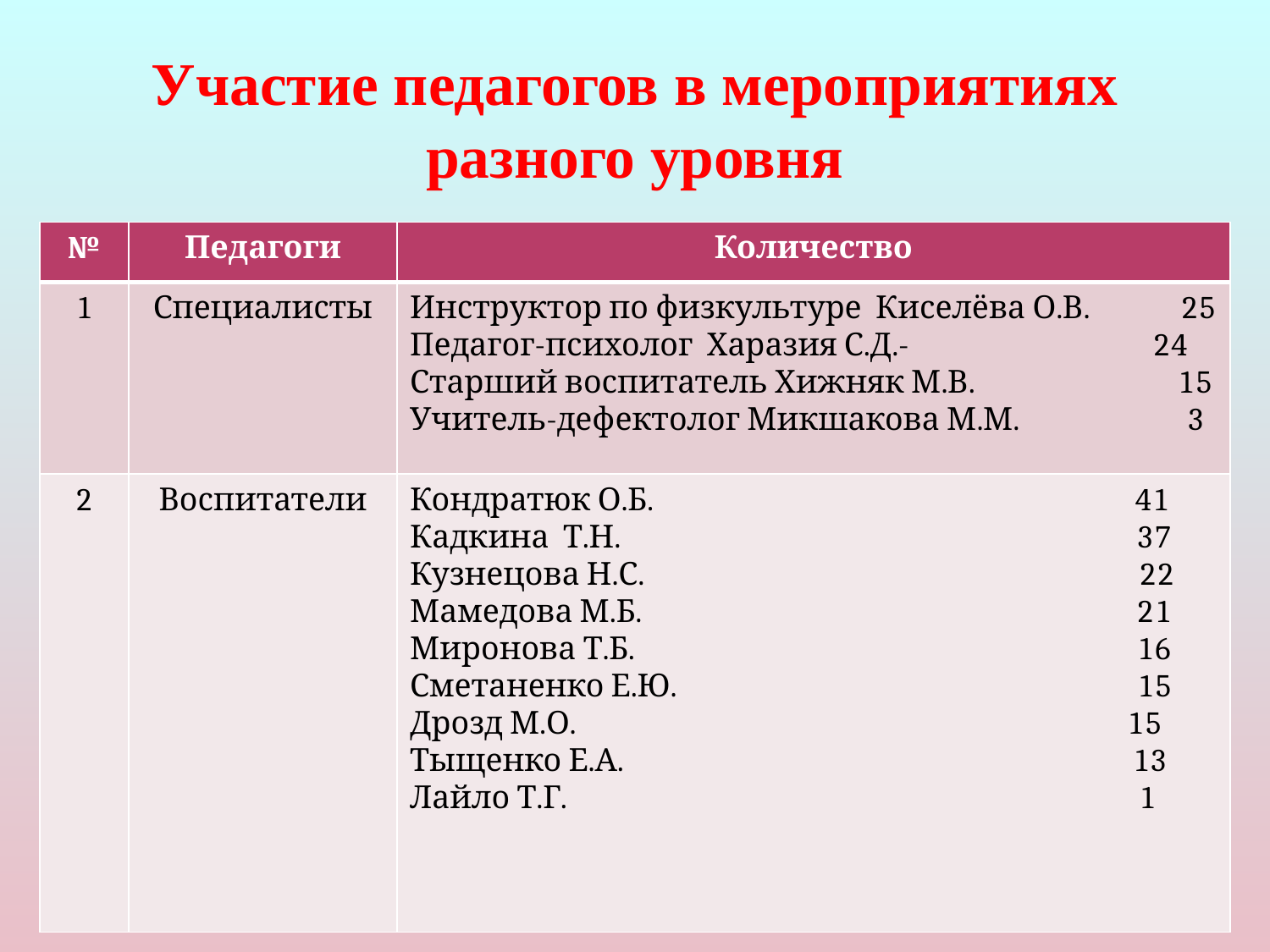

# Участие педагогов в мероприятиях разного уровня
| № | Педагоги | Количество |
| --- | --- | --- |
| 1 | Специалисты | Инструктор по физкультуре Киселёва О.В. 25 Педагог-психолог Харазия С.Д.- 24 Старший воспитатель Хижняк М.В. 15 Учитель-дефектолог Микшакова М.М. 3 |
| 2 | Воспитатели | Кондратюк О.Б. 41 Кадкина Т.Н. 37 Кузнецова Н.С. 22 Мамедова М.Б. 21 Миронова Т.Б. 16 Сметаненко Е.Ю. 15 Дрозд М.О. 15 Тыщенко Е.А. 13 Лайло Т.Г. 1 |